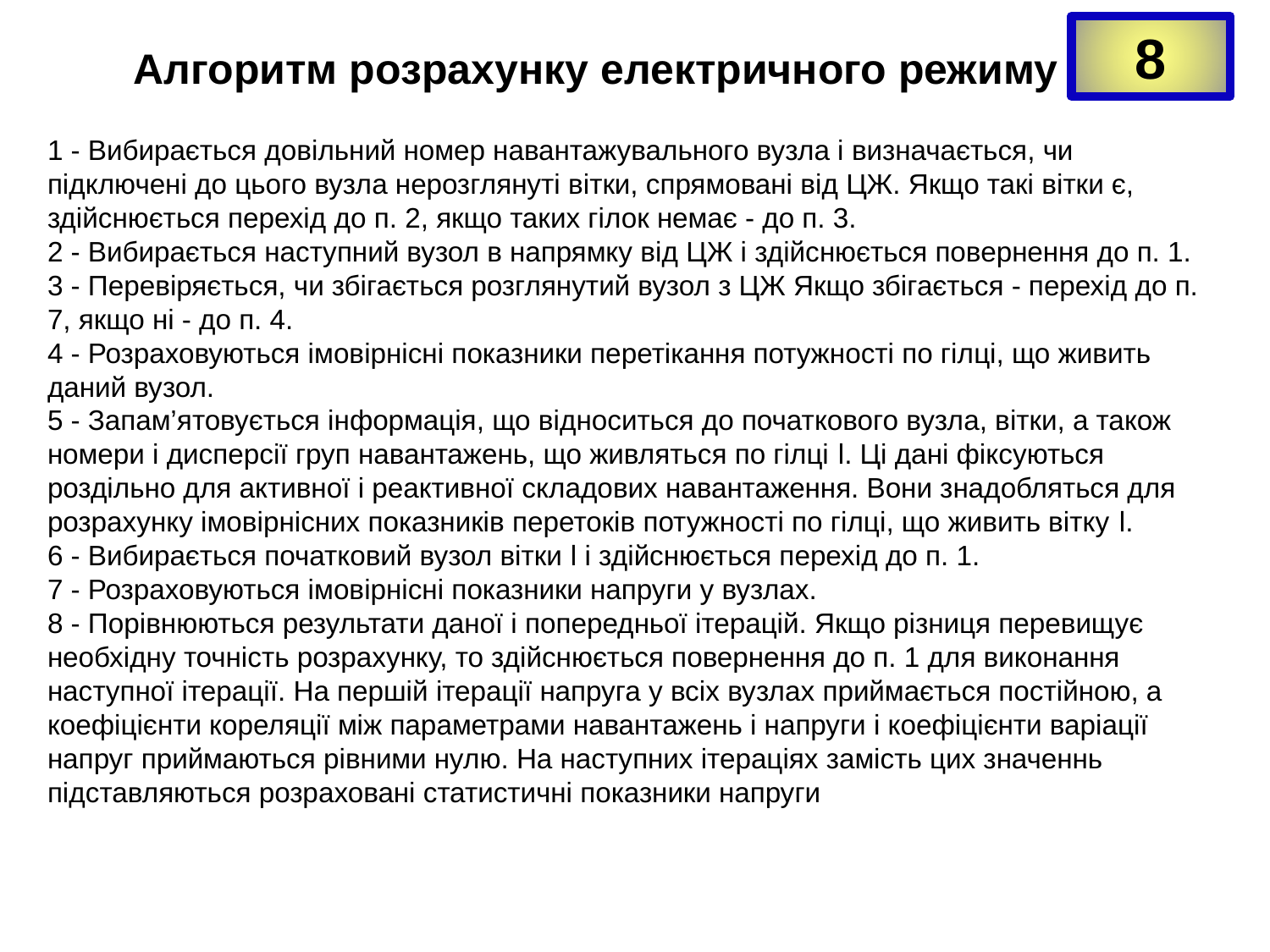

8
Алгоритм розрахунку електричного режиму
1 - Вибирається довільний номер навантажувального вузла і визначається, чи підключені до цього вузла нерозглянуті вітки, спрямовані від ЦЖ. Якщо такі вітки є, здійснюється перехід до п. 2, якщо таких гілок немає - до п. 3.
2 - Вибирається наступний вузол в напрямку від ЦЖ і здійснюється повернення до п. 1.
3 - Перевіряється, чи збігається розглянутий вузол з ЦЖ Якщо збігається - перехід до п. 7, якщо ні - до п. 4.
4 - Розраховуються імовірнісні показники перетікання потужності по гілці, що живить даний вузол.
5 - Запам’ятовується інформація, що відноситься до початкового вузла, вітки, а також номери і дисперсії груп навантажень, що живляться по гілці l. Ці дані фіксуються роздільно для активної і реактивної складових навантаження. Вони знадобляться для розрахунку імовірнісних показників перетоків потужності по гілці, що живить вітку l.
6 - Вибирається початковий вузол вітки l і здійснюється перехід до п. 1.
7 - Розраховуються імовірнісні показники напруги у вузлах.
8 - Порівнюються результати даної і попередньої ітерацій. Якщо різниця перевищує необхідну точність розрахунку, то здійснюється повернення до п. 1 для виконання наступної ітерації. На першій ітерації напруга у всіх вузлах приймається постійною, а коефіцієнти кореляції між параметрами навантажень і напруги і коефіцієнти варіації напруг приймаються рівними нулю. На наступних ітераціях замість цих значеннь підставляються розраховані статистичні показники напруги